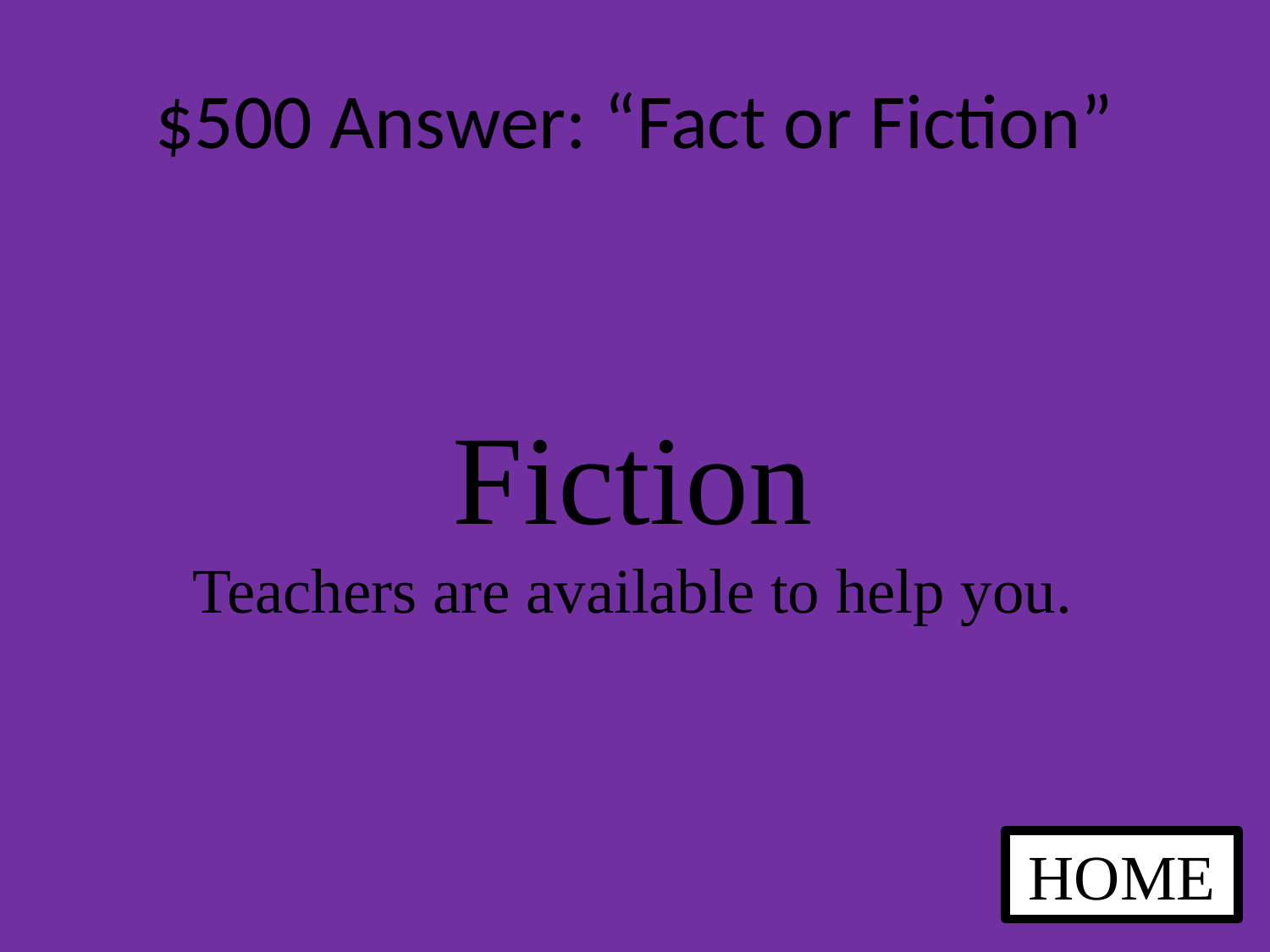

# $500 Answer: “Fact or Fiction”
Fiction
Teachers are available to help you.
HOME